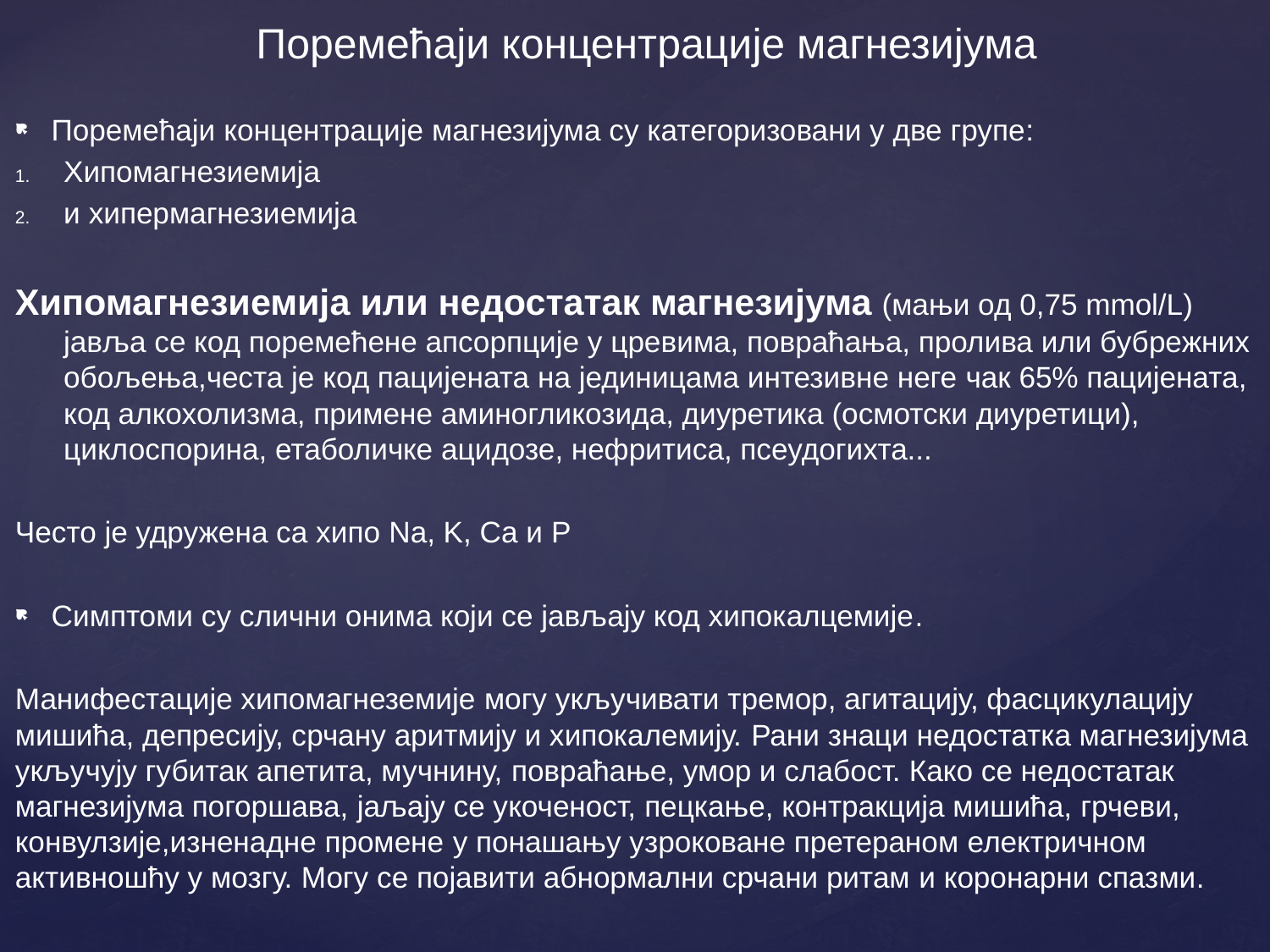

# Поремећаји концентрације магнезијума
Поремећаји концентрације магнезијума су категоризовани у две групе:
Хипомагнезиемија
и хипермагнезиемија

Хипомагнезиемија или недостатак магнезијума (мањи од 0,75 mmol/L) јавља се код поремећене апсорпције у цревима, повраћања, пролива или бубрежних обољења,честа је код пацијената на јединицама интезивне неге чак 65% пацијената, код алкохолизма, примене аминогликозида, диуретика (осмотски диуретици), циклоспорина, етаболичке ацидозе, нефритиса, псеудогихта...

Често је удружена са хипо Na, K, Ca и P

Симптоми су слични онима који се јављају код хипокалцемије.

Манифестације хипомагнеземије могу укључивати тремор, агитацију, фасцикулацију мишића, депресију, срчану аритмију и хипокалемију. Рани знаци недостатка магнезијума укључују губитак апетита, мучнину, повраћање, умор и слабост. Како се недостатак магнезијума погоршава, јаљају се укоченост, пецкање, контракција мишића, грчеви, конвулзије,изненадне промене у понашању узроковане претераном електричном активношћу у мозгу. Могу се појавити абнормални срчани ритам и коронарни спазми.